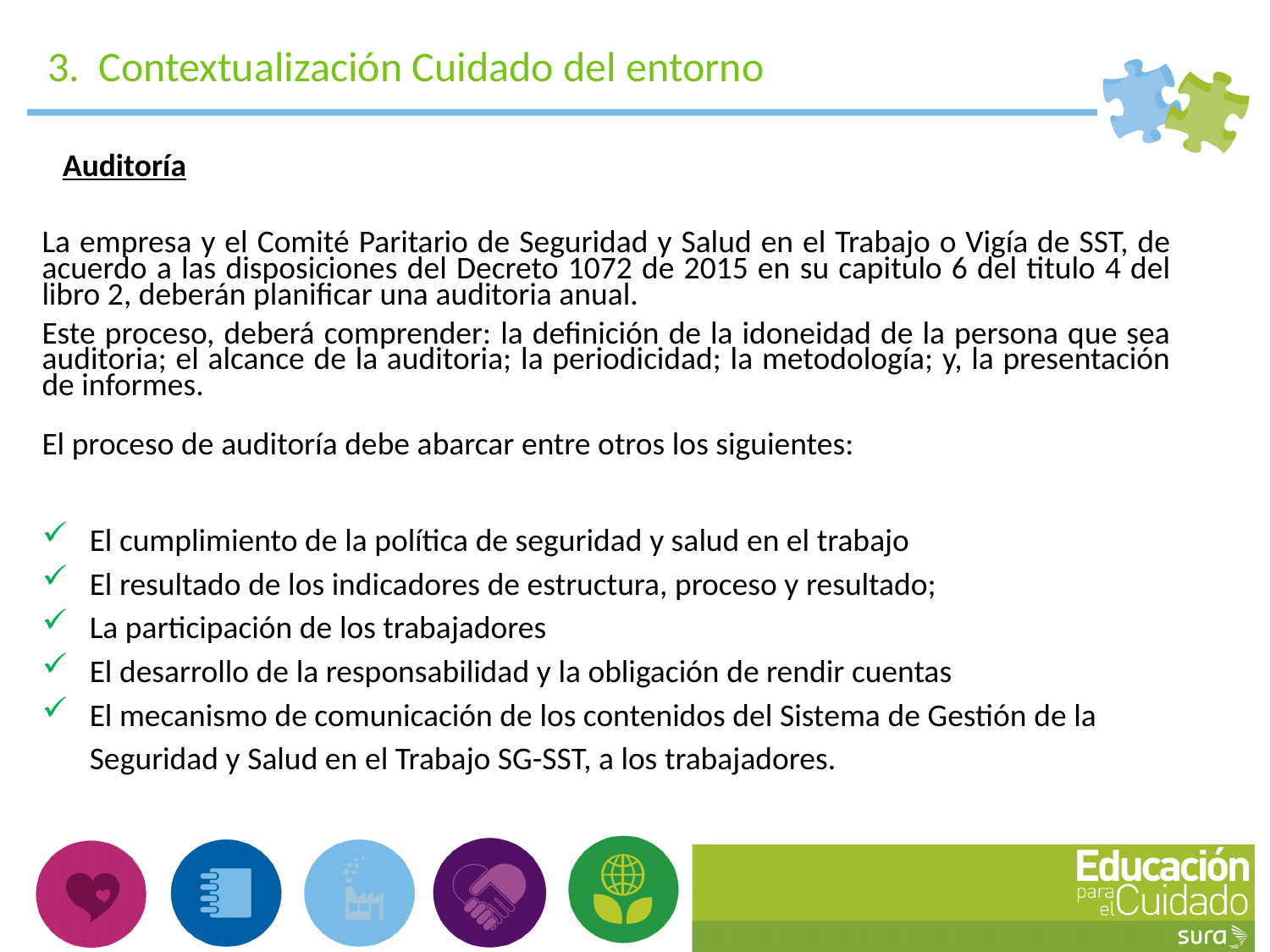

3.  Contextualización Cuidado del entorno
Auditoría
La empresa y el Comité Paritario de Seguridad y Salud en el Trabajo o Vigía de SST, de acuerdo a las disposiciones del Decreto 1072 de 2015 en su capitulo 6 del titulo 4 del libro 2, deberán planificar una auditoria anual.
Este proceso, deberá comprender: la definición de la idoneidad de la persona que sea auditoria; el alcance de la auditoria; la periodicidad; la metodología; y, la presentación de informes.
El proceso de auditoría debe abarcar entre otros los siguientes:

El cumplimiento de la política de seguridad y salud en el trabajo
El resultado de los indicadores de estructura, proceso y resultado;
La participación de los trabajadores
El desarrollo de la responsabilidad y la obligación de rendir cuentas
El mecanismo de comunicación de los contenidos del Sistema de Gestión de la Seguridad y Salud en el Trabajo SG-SST, a los trabajadores.